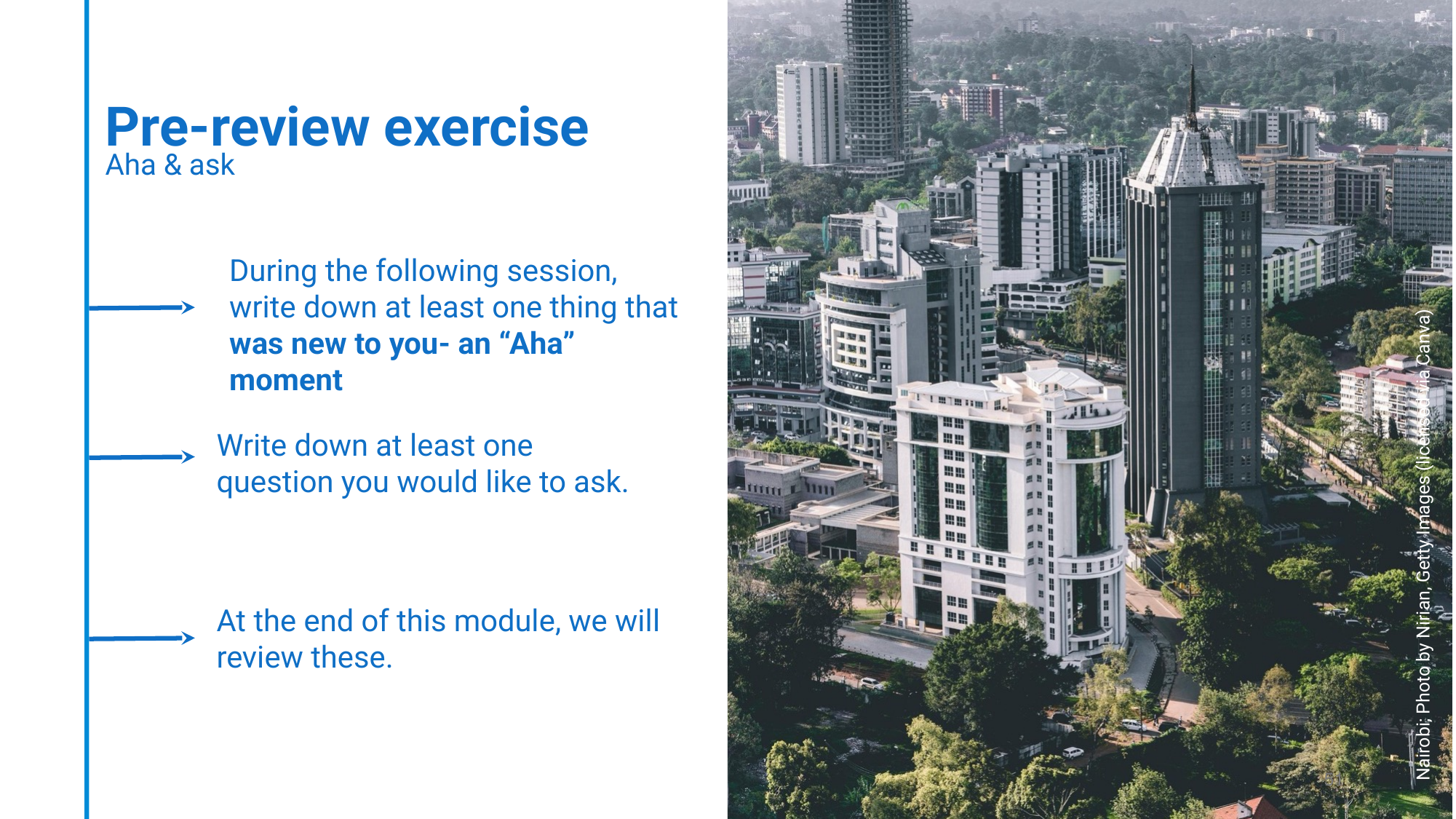

Pre-review exercise
Aha & ask
During the following session, write down at least one thing that was new to you- an “Aha” moment
Write down at least one question you would like to ask.
Nairobi; Photo by Nirian, Getty Images (licensed via Canva)
At the end of this module, we will review these.
51